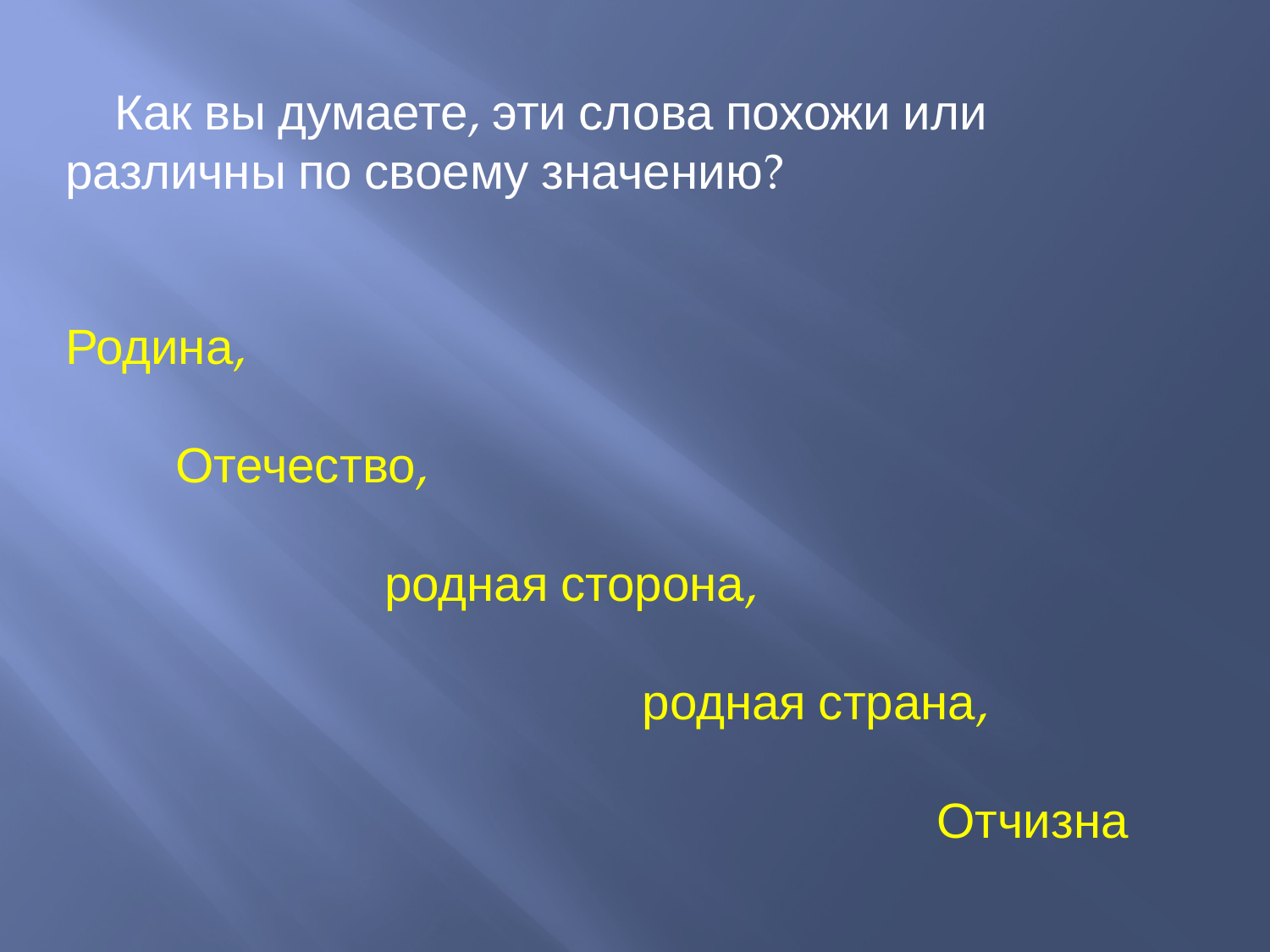

Как вы думаете, эти слова похожи или различны по своему значению?

Родина,

         Отечество,

                          родная сторона,

                                               родная страна,

                                                                       Отчизна